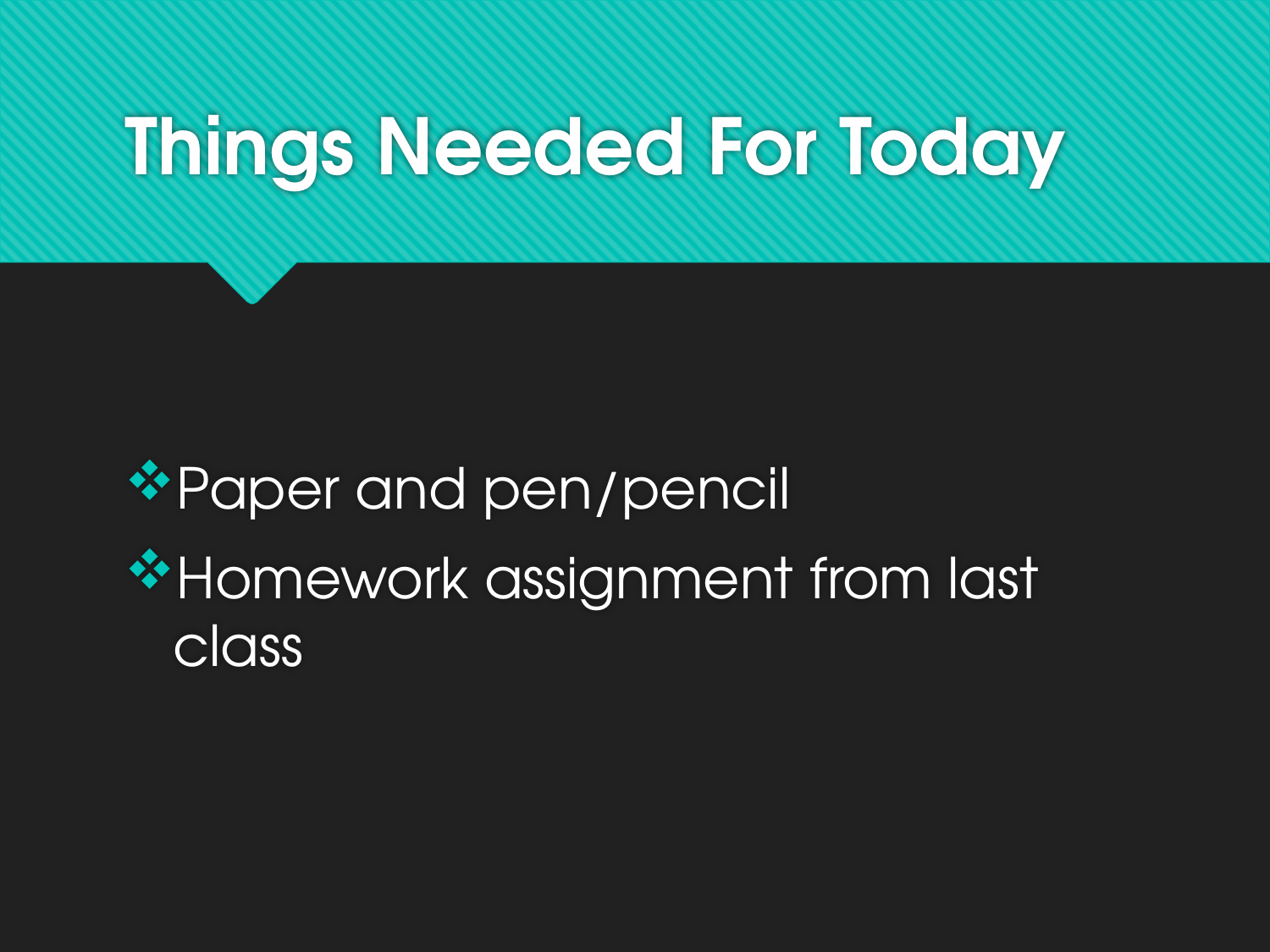

# Things Needed For Today
Paper and pen/pencil
Homework assignment from last class